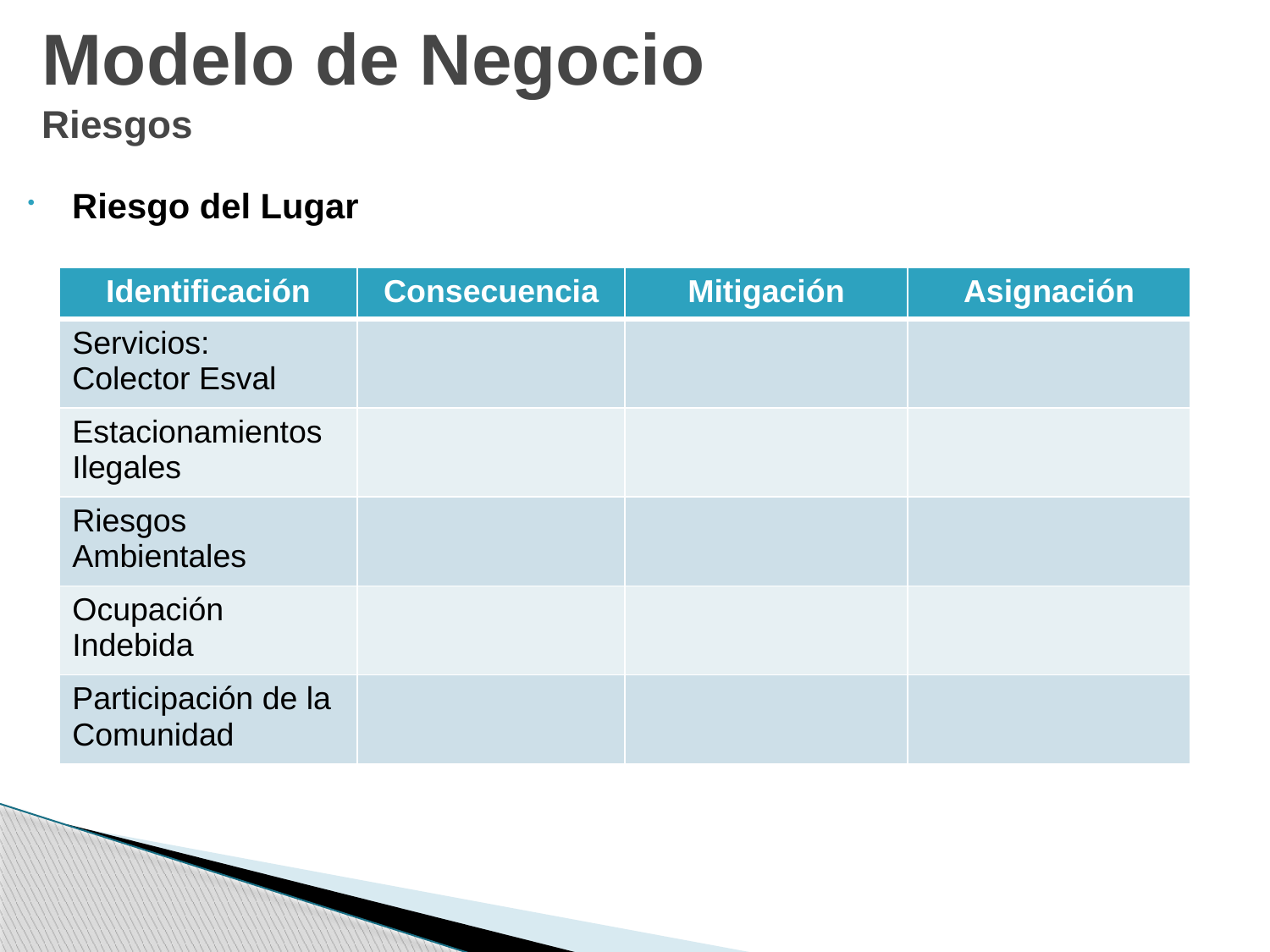

Modelo de Negocio
Riesgos
 Riesgo del Lugar
| Identificación | Consecuencia | Mitigación | Asignación |
| --- | --- | --- | --- |
| Servicios: Colector Esval |  |  |  |
| Estacionamientos Ilegales |  |  |  |
| Riesgos Ambientales |  |  |  |
| Ocupación Indebida |  |  |  |
| Participación de la Comunidad |  |  |  |